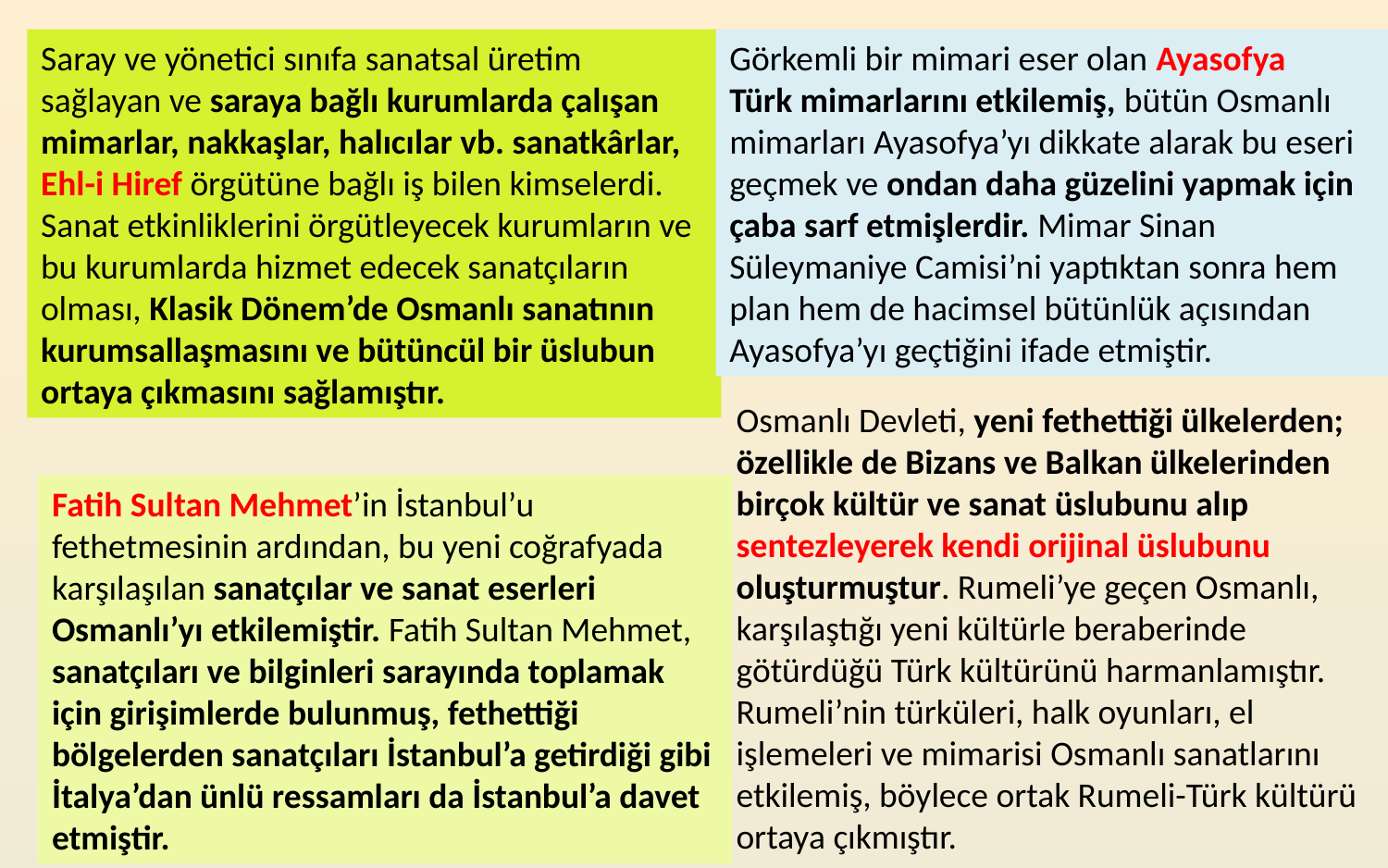

Saray ve yönetici sınıfa sanatsal üretim sağlayan ve saraya bağlı kurumlarda çalışan mimarlar, nakkaşlar, halıcılar vb. sanatkârlar, Ehl-i Hiref örgütüne bağlı iş bilen kimselerdi. Sanat etkinliklerini örgütleyecek kurumların ve bu kurumlarda hizmet edecek sanatçıların olması, Klasik Dönem’de Osmanlı sanatının kurumsallaşmasını ve bütüncül bir üslubun
ortaya çıkmasını sağlamıştır.
Görkemli bir mimari eser olan Ayasofya
Türk mimarlarını etkilemiş, bütün Osmanlı mimarları Ayasofya’yı dikkate alarak bu eseri geçmek ve ondan daha güzelini yapmak için çaba sarf etmişlerdir. Mimar Sinan Süleymaniye Camisi’ni yaptıktan sonra hem plan hem de hacimsel bütünlük açısından Ayasofya’yı geçtiğini ifade etmiştir.
Osmanlı Devleti, yeni fethettiği ülkelerden; özellikle de Bizans ve Balkan ülkelerinden birçok kültür ve sanat üslubunu alıp sentezleyerek kendi orijinal üslubunu oluşturmuştur. Rumeli’ye geçen Osmanlı, karşılaştığı yeni kültürle beraberinde götürdüğü Türk kültürünü harmanlamıştır. Rumeli’nin türküleri, halk oyunları, el
işlemeleri ve mimarisi Osmanlı sanatlarını  etkilemiş, böylece ortak Rumeli-Türk kültürü ortaya çıkmıştır.
Fatih Sultan Mehmet’in İstanbul’u fethetmesinin ardından, bu yeni coğrafyada karşılaşılan sanatçılar ve sanat eserleri Osmanlı’yı etkilemiştir. Fatih Sultan Mehmet, sanatçıları ve bilginleri sarayında toplamak
için girişimlerde bulunmuş, fethettiği bölgelerden sanatçıları İstanbul’a getirdiği gibi İtalya’dan ünlü ressamları da İstanbul’a davet etmiştir.